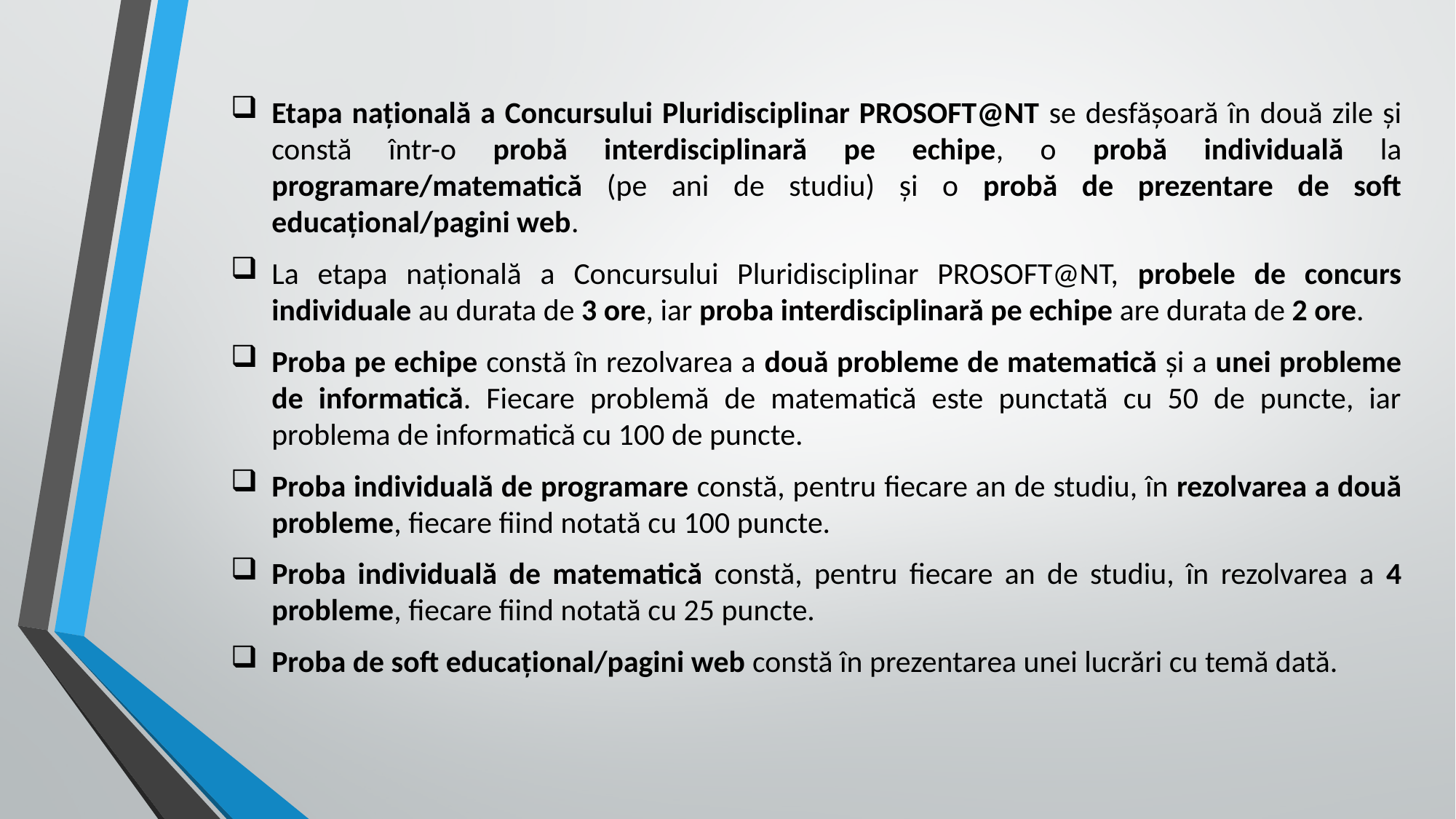

Etapa națională a Concursului Pluridisciplinar PROSOFT@NT se desfășoară în două zile și constă într-o probă interdisciplinară pe echipe, o probă individuală la programare/matematică (pe ani de studiu) și o probă de prezentare de soft educațional/pagini web.
La etapa națională a Concursului Pluridisciplinar PROSOFT@NT, probele de concurs individuale au durata de 3 ore, iar proba interdisciplinară pe echipe are durata de 2 ore.
Proba pe echipe constă în rezolvarea a două probleme de matematică și a unei probleme de informatică. Fiecare problemă de matematică este punctată cu 50 de puncte, iar problema de informatică cu 100 de puncte.
Proba individuală de programare constă, pentru fiecare an de studiu, în rezolvarea a două probleme, fiecare fiind notată cu 100 puncte.
Proba individuală de matematică constă, pentru fiecare an de studiu, în rezolvarea a 4 probleme, fiecare fiind notată cu 25 puncte.
Proba de soft educațional/pagini web constă în prezentarea unei lucrări cu temă dată.